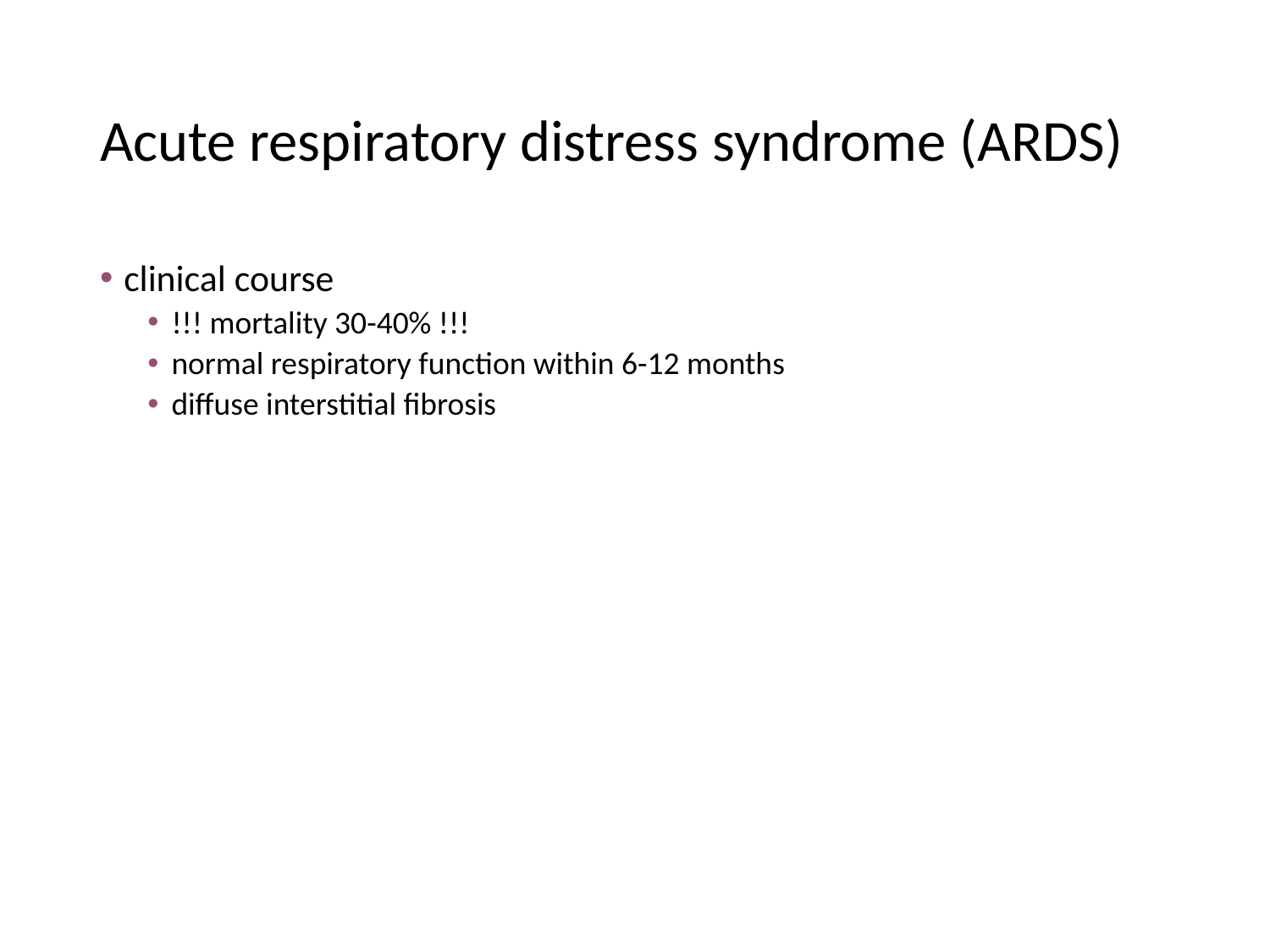

# Acute respiratory distress syndrome (ARDS)
clinical course
!!! mortality 30-40% !!!
normal respiratory function within 6-12 months
diffuse interstitial fibrosis